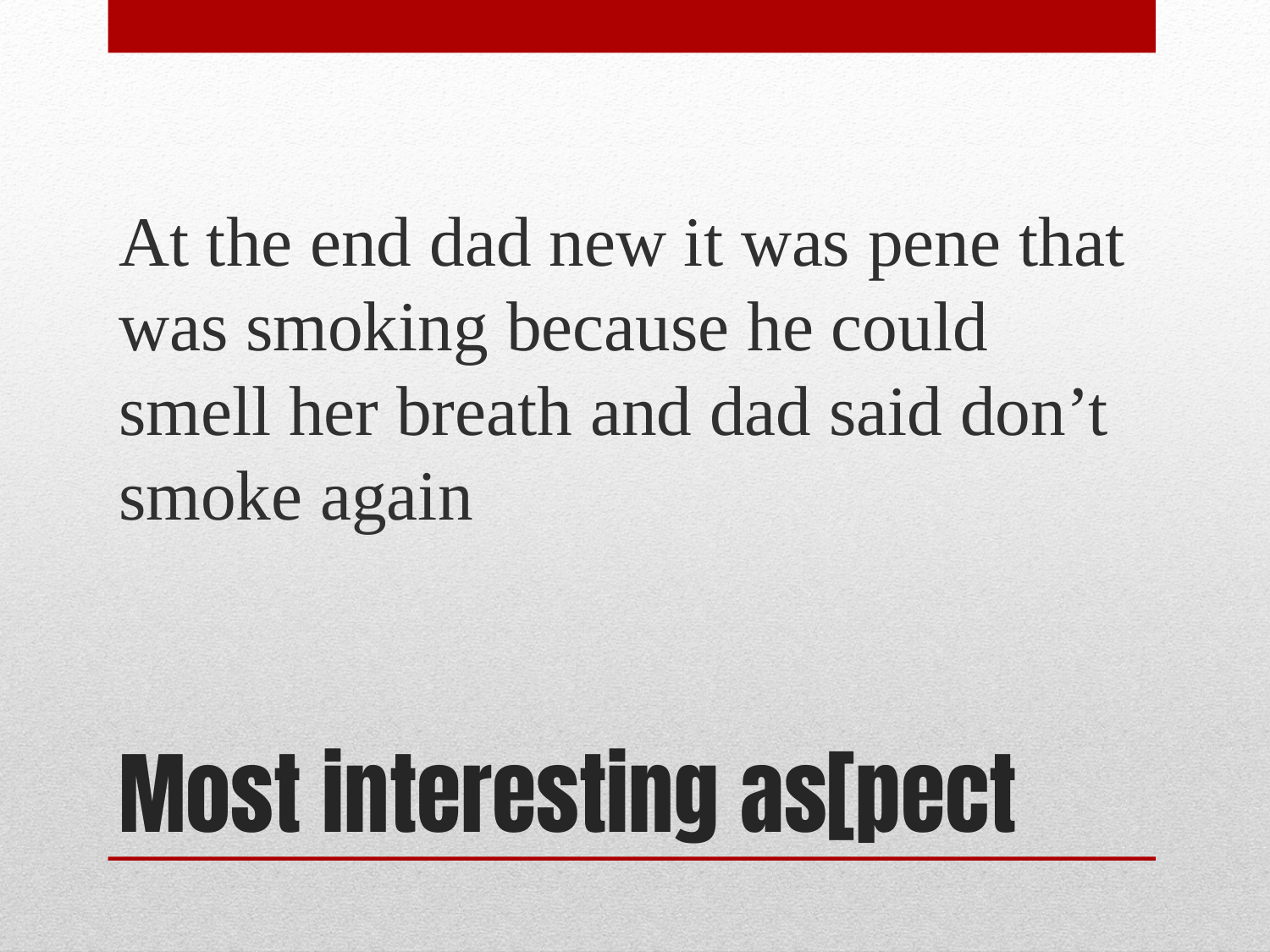

At the end dad new it was pene that was smoking because he could smell her breath and dad said don’t smoke again
# Most interesting as[pect